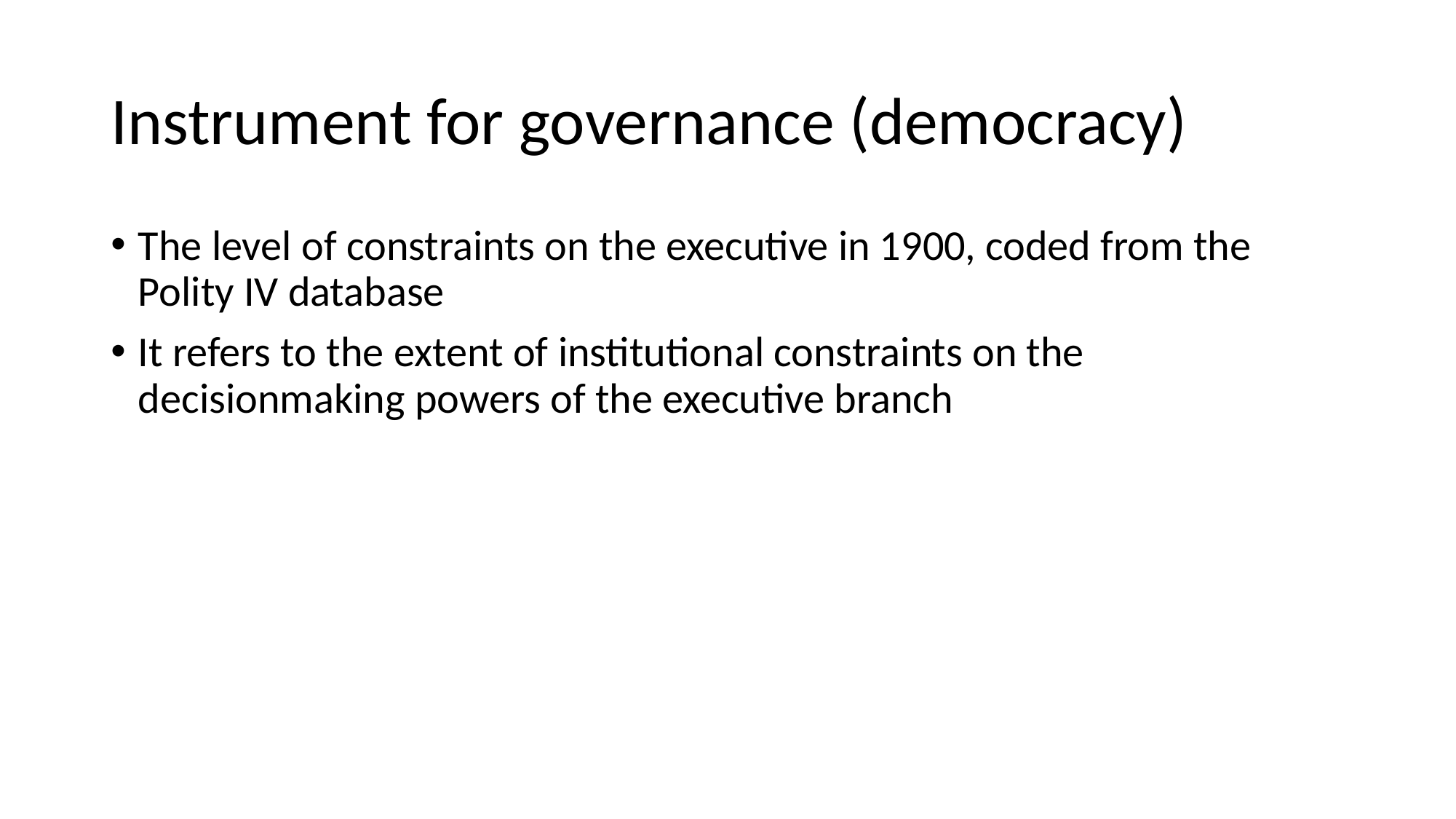

# Instrument for governance (democracy)
The level of constraints on the executive in 1900, coded from the Polity IV database
It refers to the extent of institutional constraints on the decisionmaking powers of the executive branch